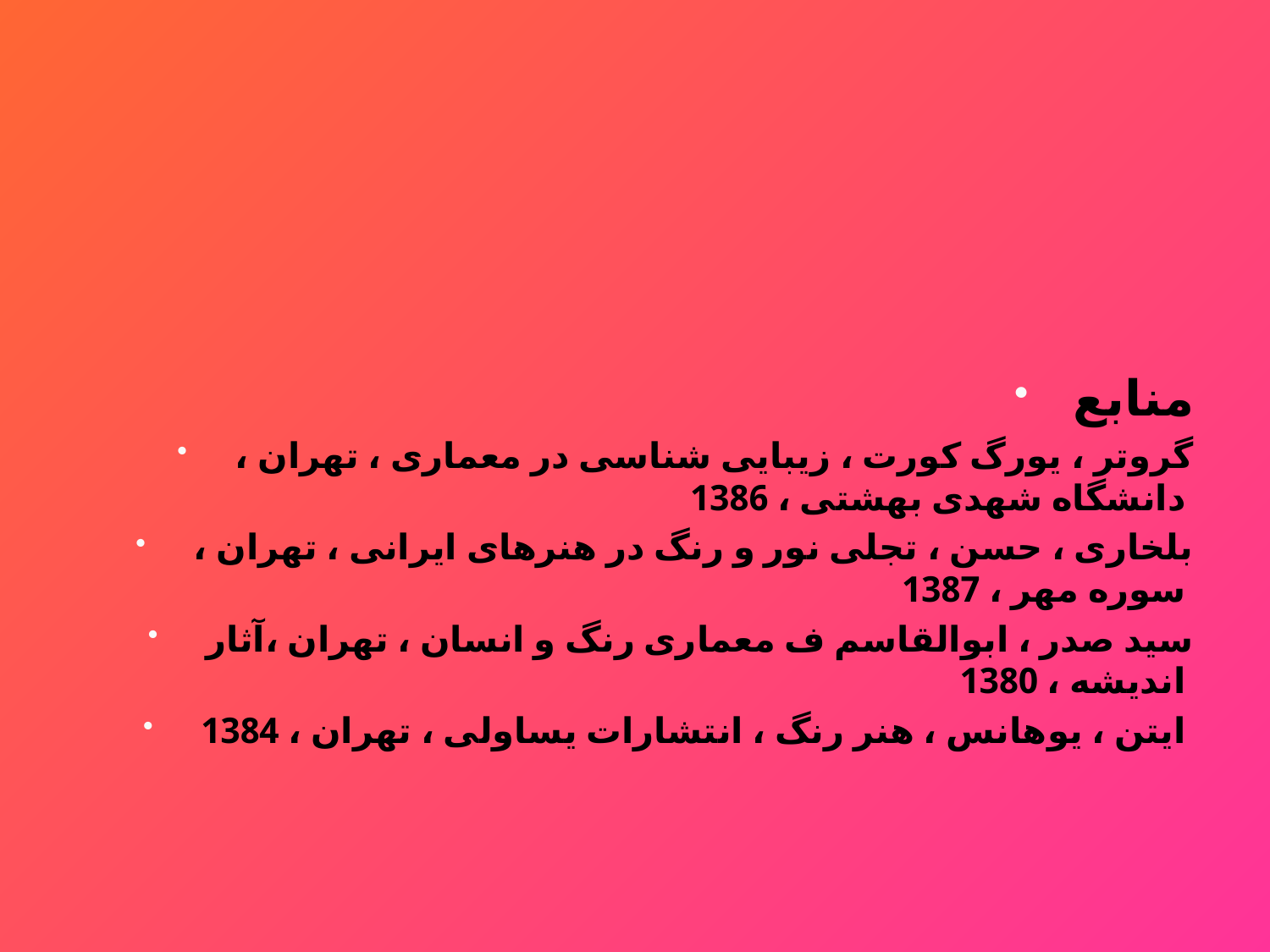

#

منابع
گروتر ، یورگ کورت ، زیبایی شناسی در معماری ، تهران ، دانشگاه شهدی بهشتی ، 1386
بلخاری ، حسن ، تجلی نور و رنگ در هنرهای ایرانی ، تهران ، سوره مهر ، 1387
سید صدر ، ابوالقاسم ف معماری رنگ و انسان ، تهران ،آثار اندیشه ، 1380
ایتن ، یوهانس ، هنر رنگ ، انتشارات یساولی ، تهران ، 1384